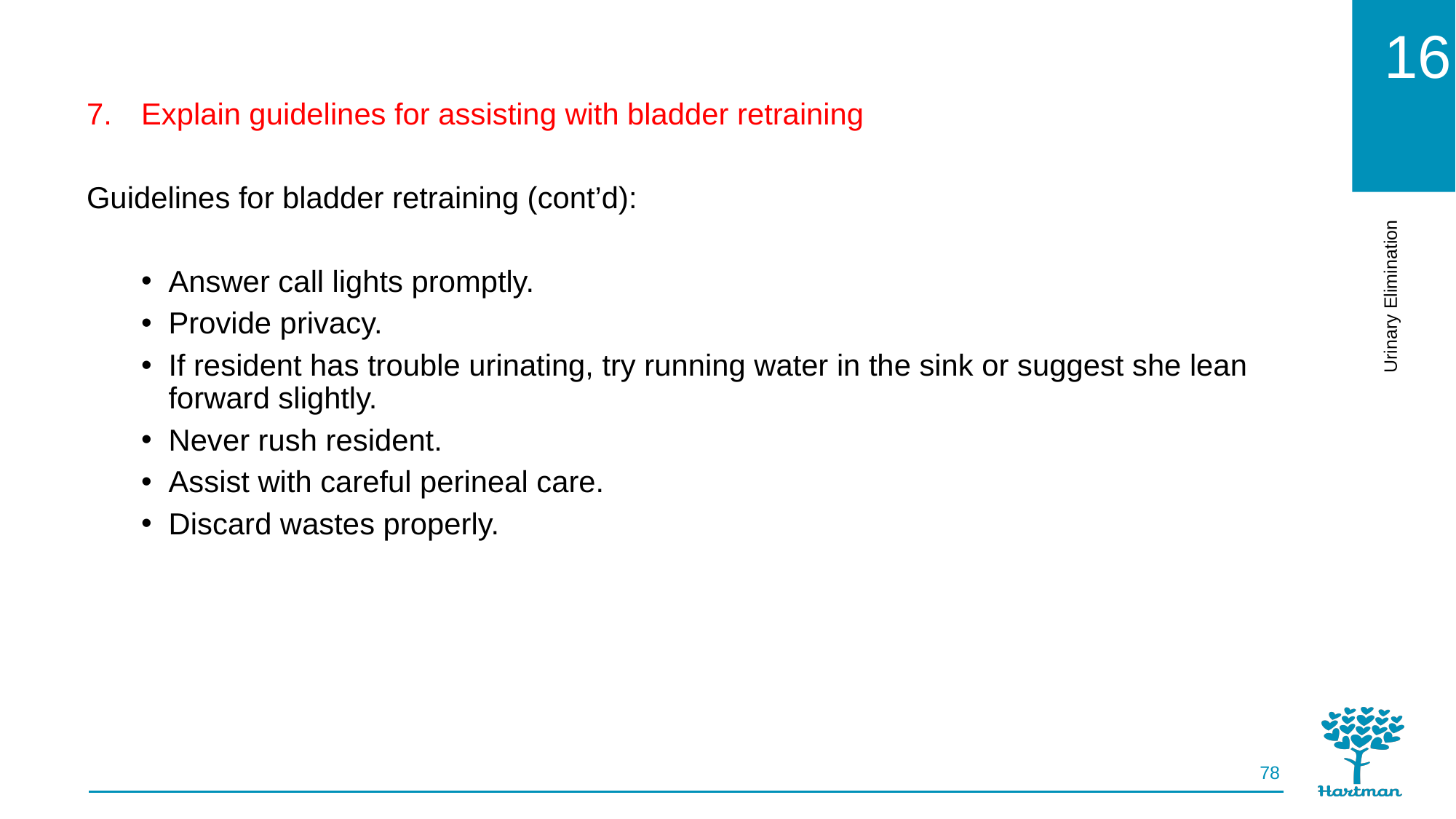

Explain guidelines for assisting with bladder retraining

Guidelines for bladder retraining (cont’d):

Answer call lights promptly.
Provide privacy.
If resident has trouble urinating, try running water in the sink or suggest she lean forward slightly.
Never rush resident.
Assist with careful perineal care.
Discard wastes properly.

78